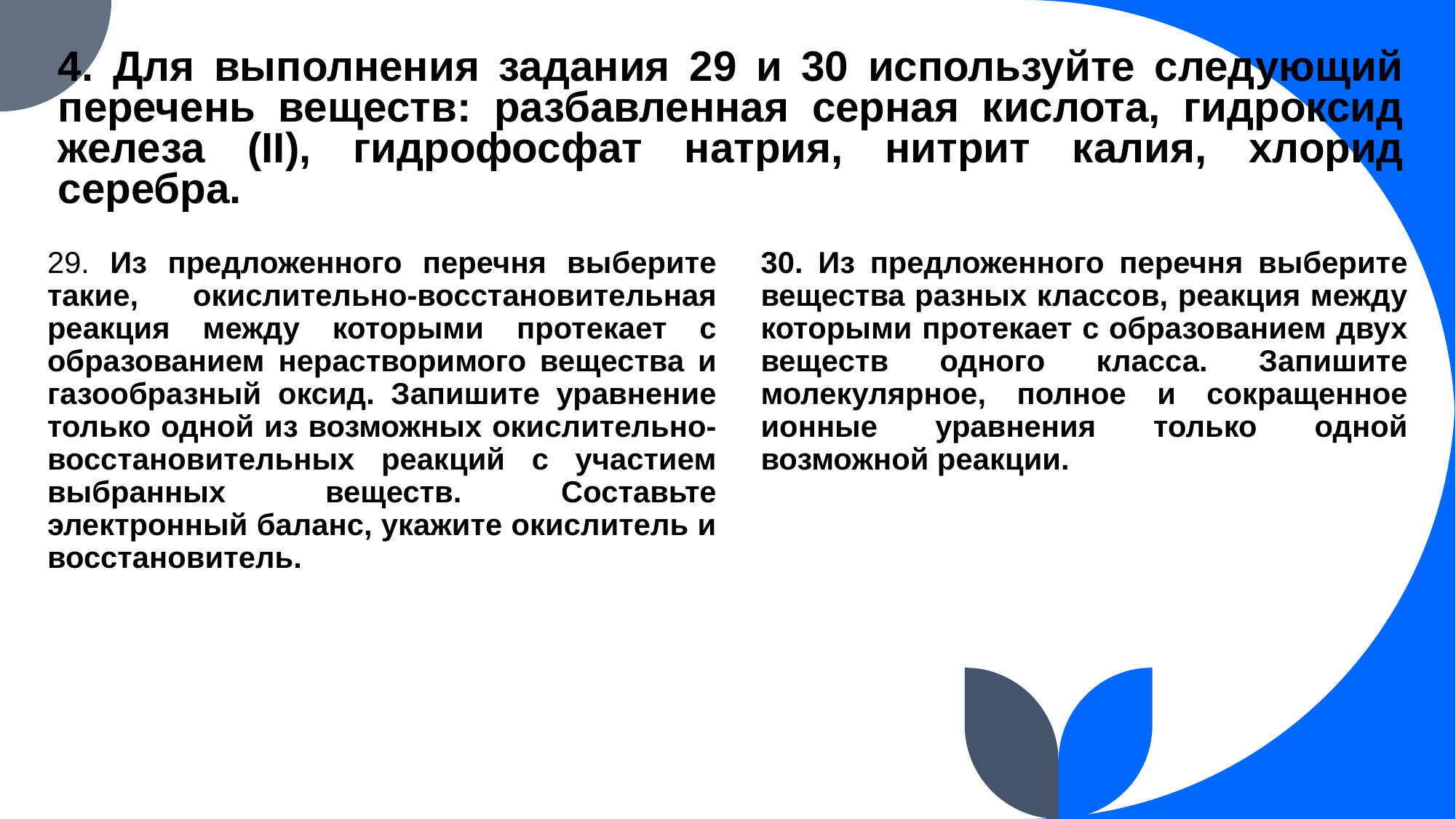

# 4. Для выполнения задания 29 и 30 используйте следующий перечень веществ: разбавленная серная кислота, гидроксид железа (II), гидрофосфат натрия, нитрит калия, хлорид серебра.
29. Из предложенного перечня выберите такие, окислительно-восстановительная реакция между которыми протекает с образованием нерастворимого вещества и газообразный оксид. Запишите уравнение только одной из возможных окислительно- восстановительных реакций с участием выбранных веществ. Составьте электронный баланс, укажите окислитель и восстановитель.

30. Из предложенного перечня выберите вещества разных классов, реакция между которыми протекает с образованием двух веществ одного класса. Запишите молекулярное, полное и сокращенное ионные уравнения только одной возможной реакции.